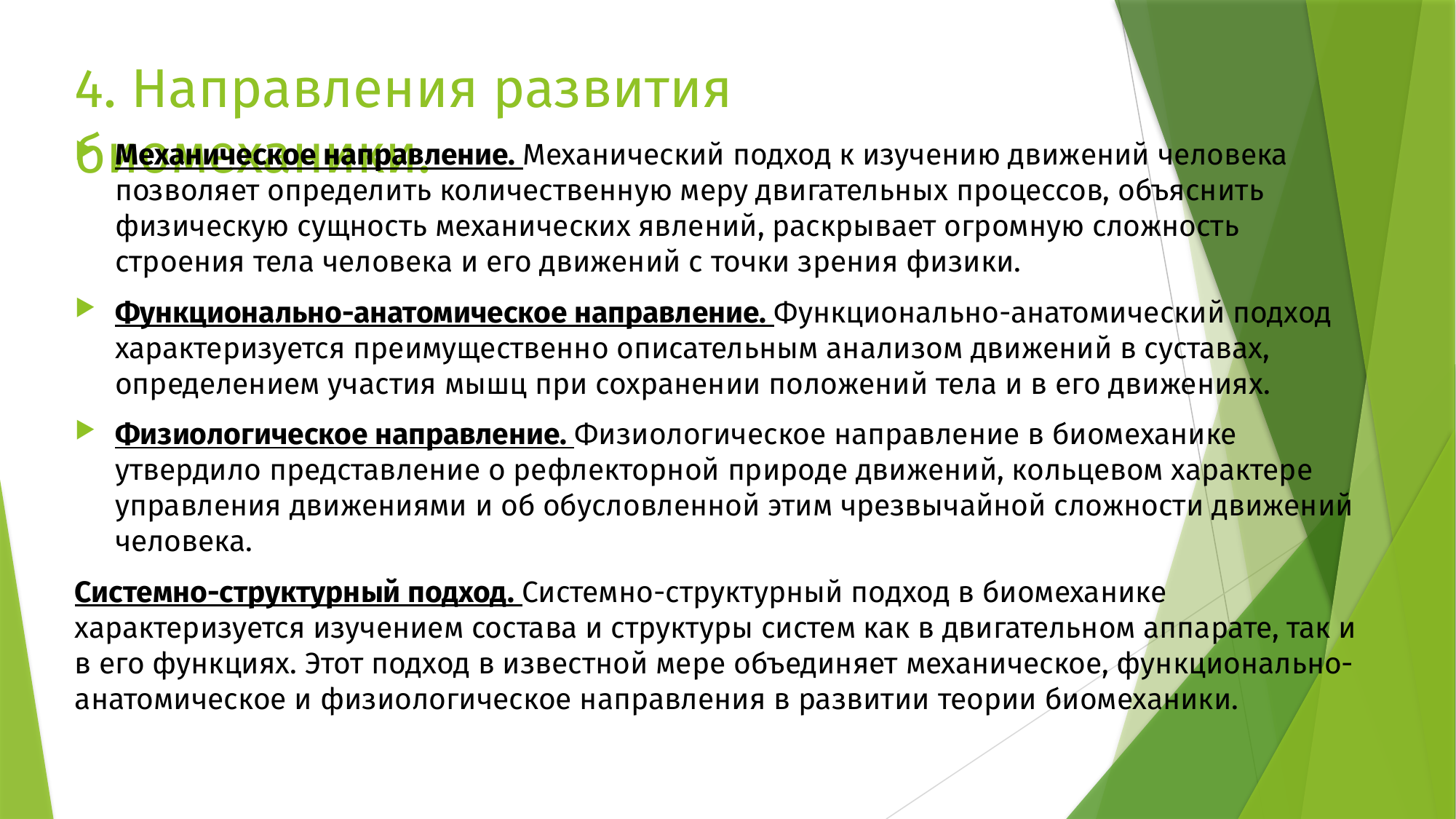

# 4. Направления развития биомеханики.
Механическое направление. Механический подход к изучению движений человека позволяет определить количественную меру двигательных процессов, объяснить физическую сущность механических явлений, раскрывает огромную сложность строения тела человека и его движений с точки зрения физики.
Функционально-анатомическое направление. Функционально-анатомический подход характеризуется преимущественно описательным анализом движений в суставах, определением участия мышц при сохранении положений тела и в его движениях.
Физиологическое направление. Физиологическое направление в биомеханике утвердило представление о рефлекторной природе движений, кольцевом характере управления движениями и об обусловленной этим чрезвычайной сложности движений человека.
Системно-структурный подход. Системно-структурный подход в биомеханике характеризуется изучением состава и структуры систем как в двигательном аппарате, так и в его функциях. Этот подход в известной мере объединяет механическое, функционально-анатомическое и физиологическое направления в развитии теории биомеханики.